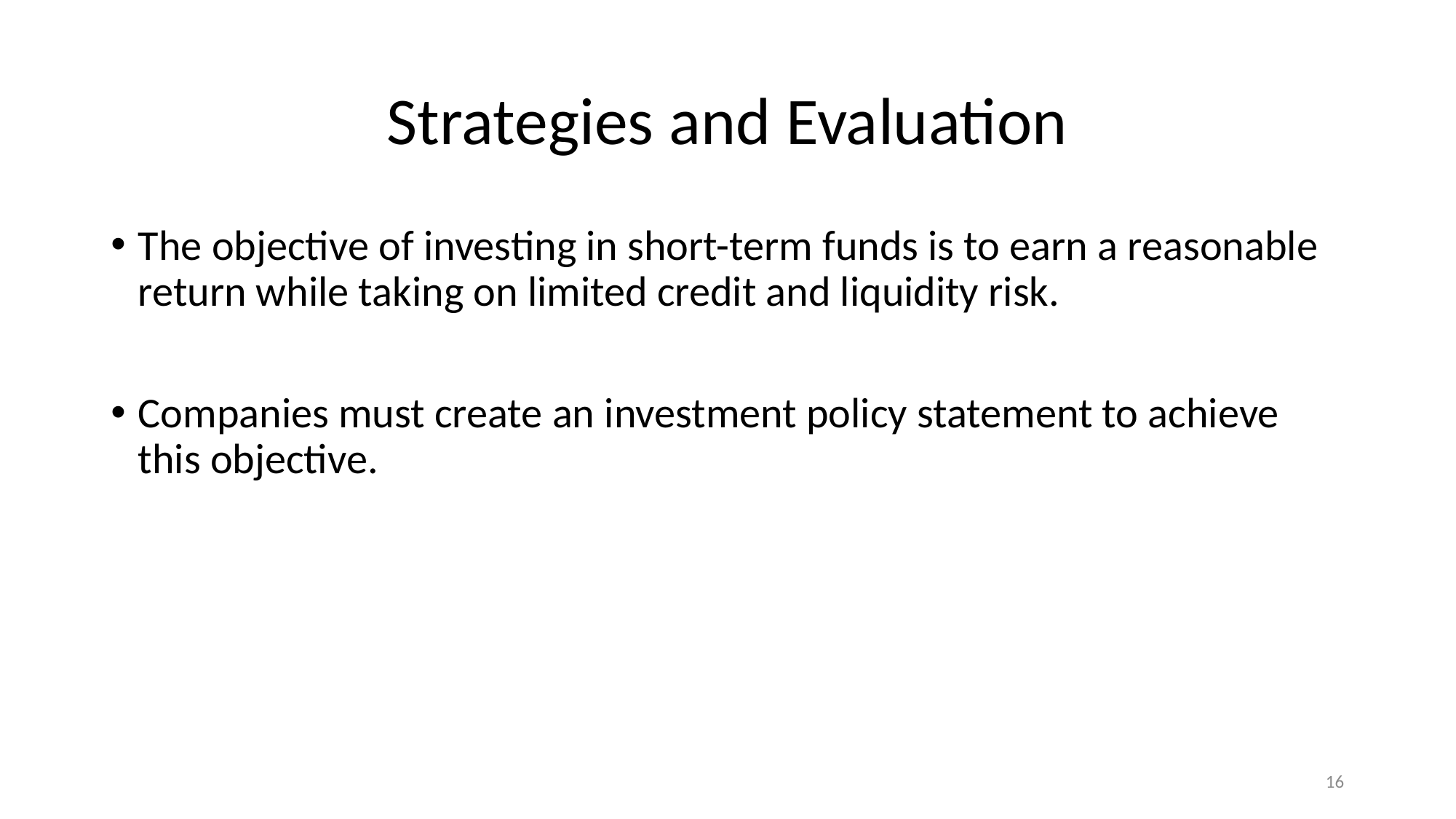

# Strategies and Evaluation
The objective of investing in short-term funds is to earn a reasonable return while taking on limited credit and liquidity risk.

Companies must create an investment policy statement to achieve this objective.
16